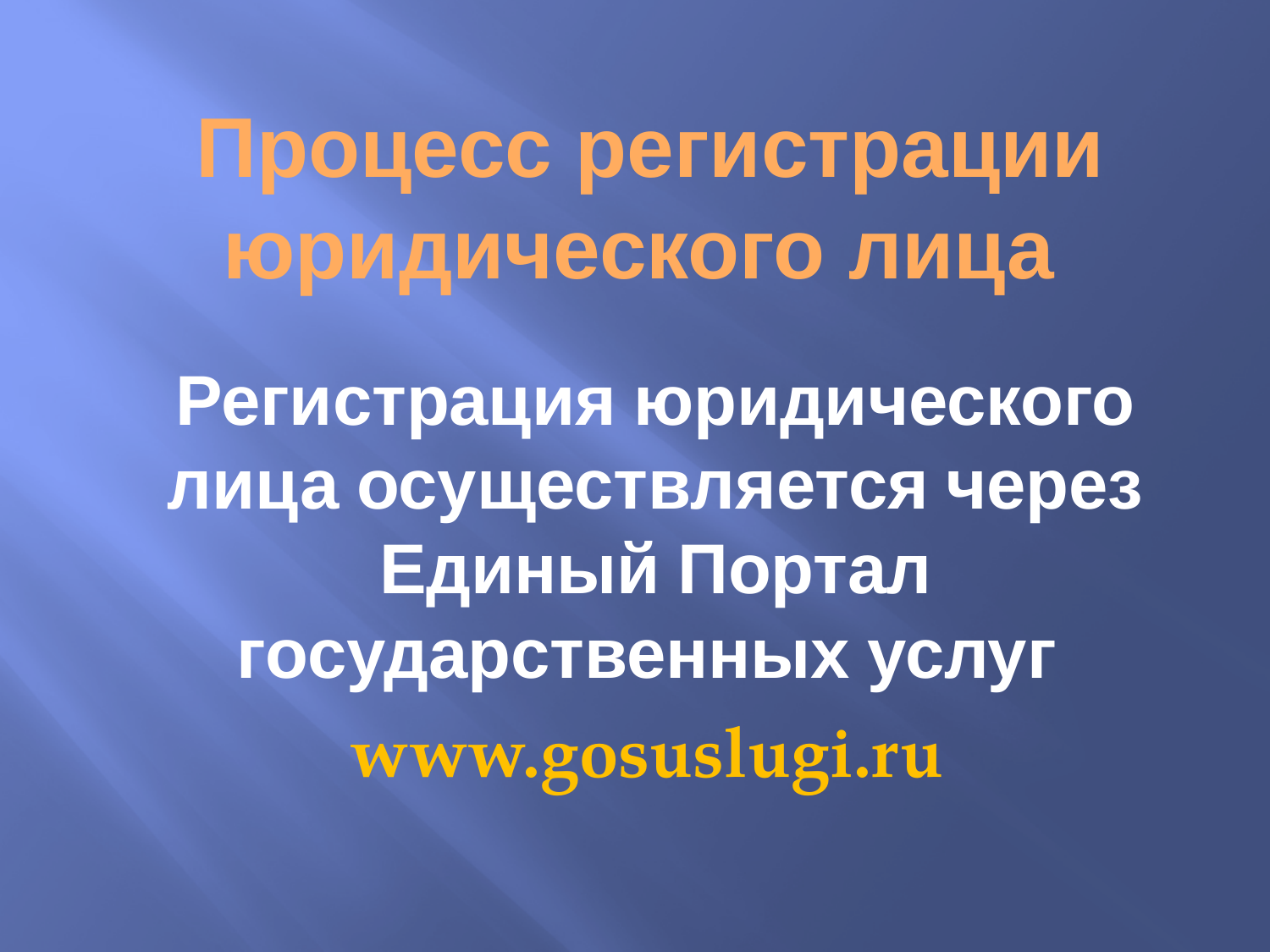

# Процесс регистрации юридического лица
Регистрация юридического лица осуществляется через Единый Портал государственных услуг
www.gosuslugi.ru